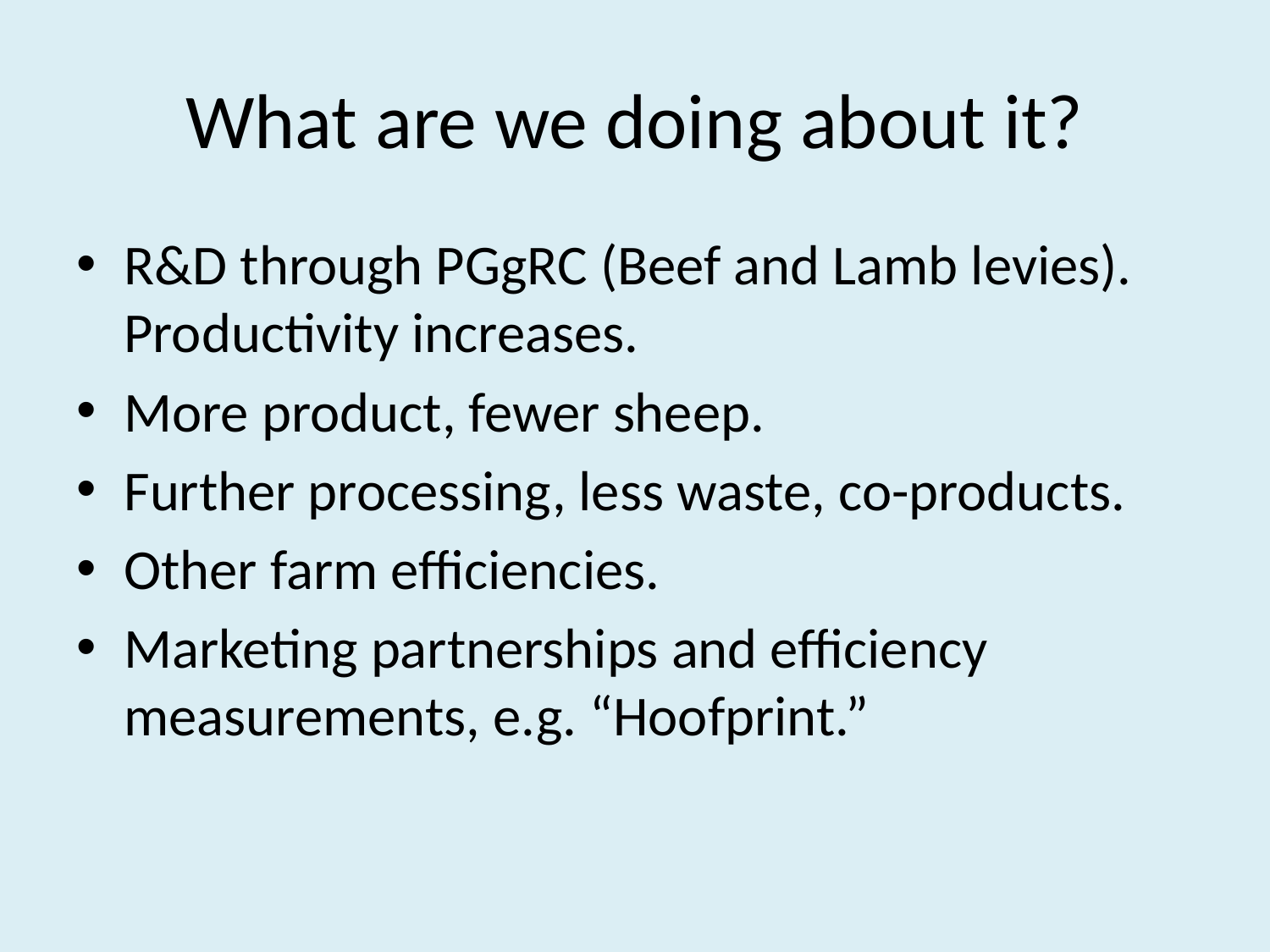

# What are we doing about it?
R&D through PGgRC (Beef and Lamb levies). Productivity increases.
More product, fewer sheep.
Further processing, less waste, co-products.
Other farm efficiencies.
Marketing partnerships and efficiency measurements, e.g. “Hoofprint.”